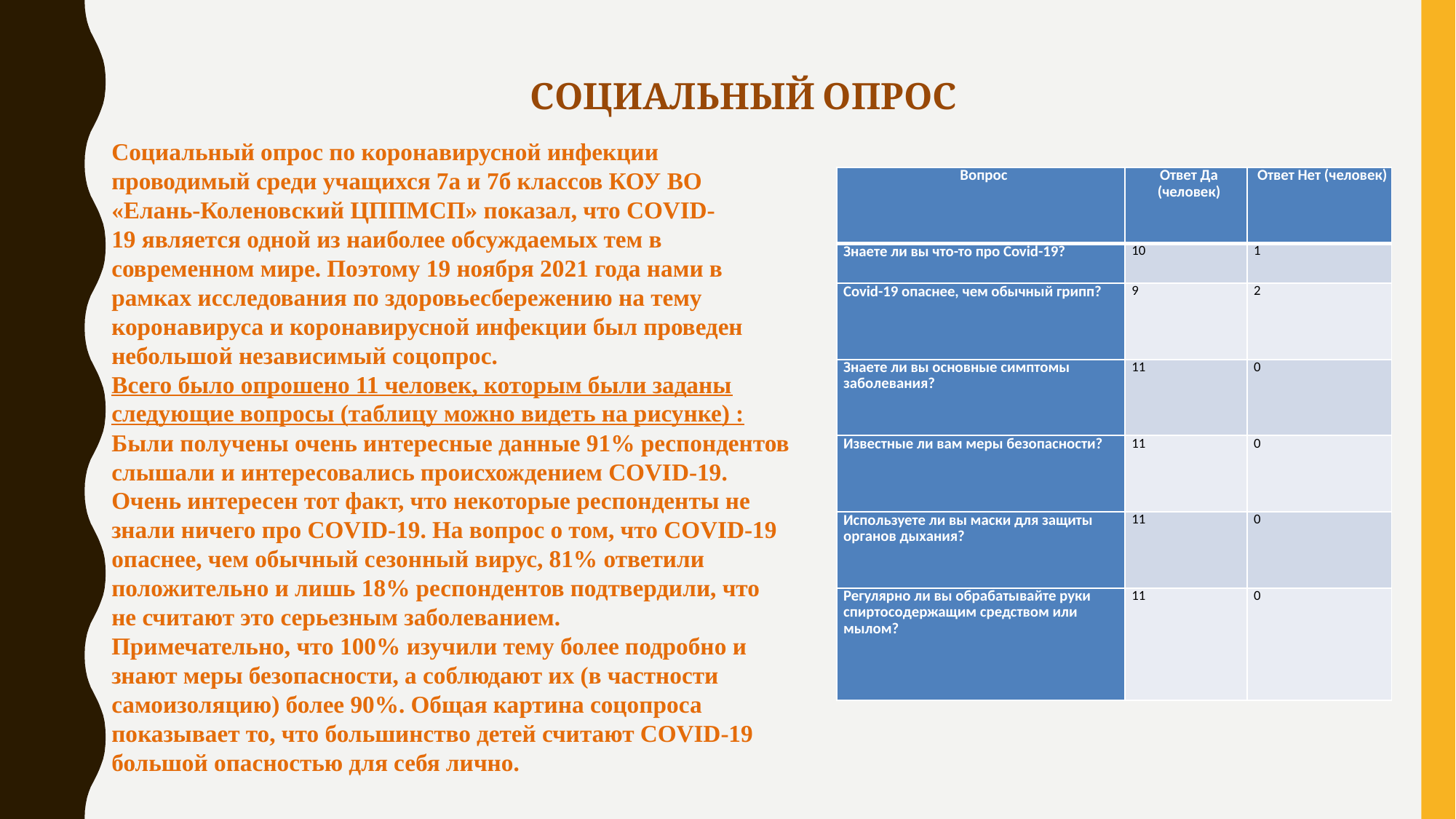

# СОЦИАЛЬНЫЙ ОПРОС
Социальный опрос по коронавирусной инфекции проводимый среди учащихся 7а и 7б классов КОУ ВО «Елань-Коленовский ЦППМСП» показал, что COVID-19 является одной из наиболее обсуждаемых тем в современном мире. Поэтому 19 ноября 2021 года нами в рамках исследования по здоровьесбережению на тему коронавируса и коронавирусной инфекции был проведен небольшой независимый соцопрос.
Всего было опрошено 11 человек, которым были заданы следующие вопросы (таблицу можно видеть на рисунке) :
Были получены очень интересные данные 91% респондентов слышали и интересовались происхождением COVID-19. Очень интересен тот факт, что некоторые респонденты не знали ничего про COVID-19. На вопрос о том, что COVID-19 опаснее, чем обычный сезонный вирус, 81% ответили положительно и лишь 18% респондентов подтвердили, что не считают это серьезным заболеванием.
Примечательно, что 100% изучили тему более подробно и знают меры безопасности, а соблюдают их (в частности самоизоляцию) более 90%. Общая картина соцопроса показывает то, что большинство детей считают COVID-19 большой опасностью для себя лично.

| Вопрос | Ответ Да (человек) | Ответ Нет (человек) |
| --- | --- | --- |
| Знаете ли вы что-то про Covid-19? | 10 | 1 |
| Covid-19 опаснее, чем обычный грипп? | 9 | 2 |
| Знаете ли вы основные симптомы заболевания? | 11 | 0 |
| Известные ли вам меры безопасности? | 11 | 0 |
| Используете ли вы маски для защиты органов дыхания? | 11 | 0 |
| Регулярно ли вы обрабатывайте руки спиртосодержащим средством или мылом? | 11 | 0 |